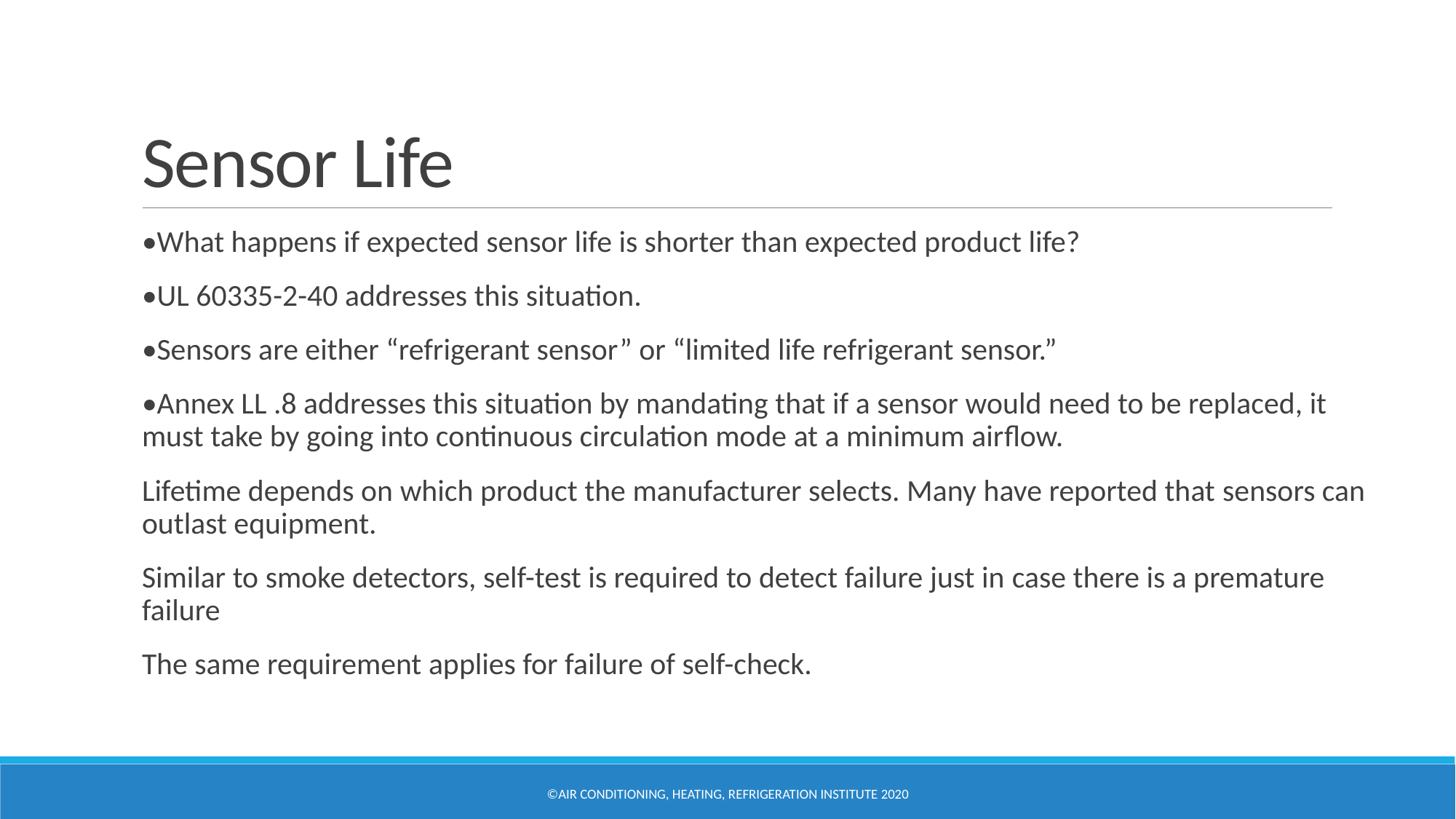

# Sensor Life
•What happens if expected sensor life is shorter than expected product life?
•UL 60335-2-40 addresses this situation.
•Sensors are either “refrigerant sensor” or “limited life refrigerant sensor.”
•Annex LL .8 addresses this situation by mandating that if a sensor would need to be replaced, it must take by going into continuous circulation mode at a minimum airflow.
Lifetime depends on which product the manufacturer selects. Many have reported that sensors can outlast equipment.
Similar to smoke detectors, self-test is required to detect failure just in case there is a premature failure
The same requirement applies for failure of self-check.
©Air Conditioning, Heating, Refrigeration Institute 2020